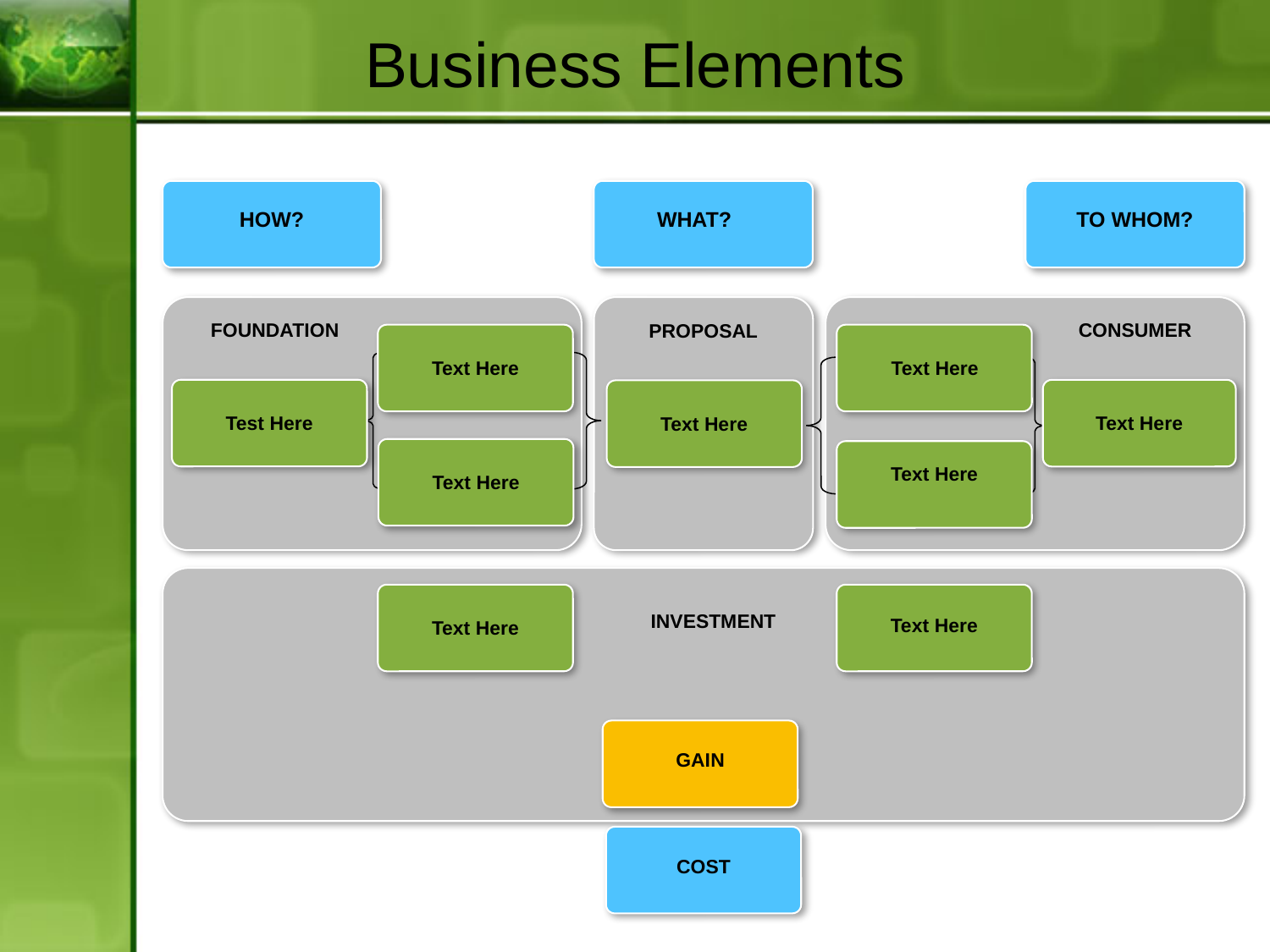

Business Elements

HOW?
WHAT?
TO WHOM?
FOUNDATION
CONSUMER
PROPOSAL
Text Here
Text Here
Test Here
Text Here
Text Here
Text Here
Text Here
INVESTMENT
Text Here
Text Here
GAIN
COST